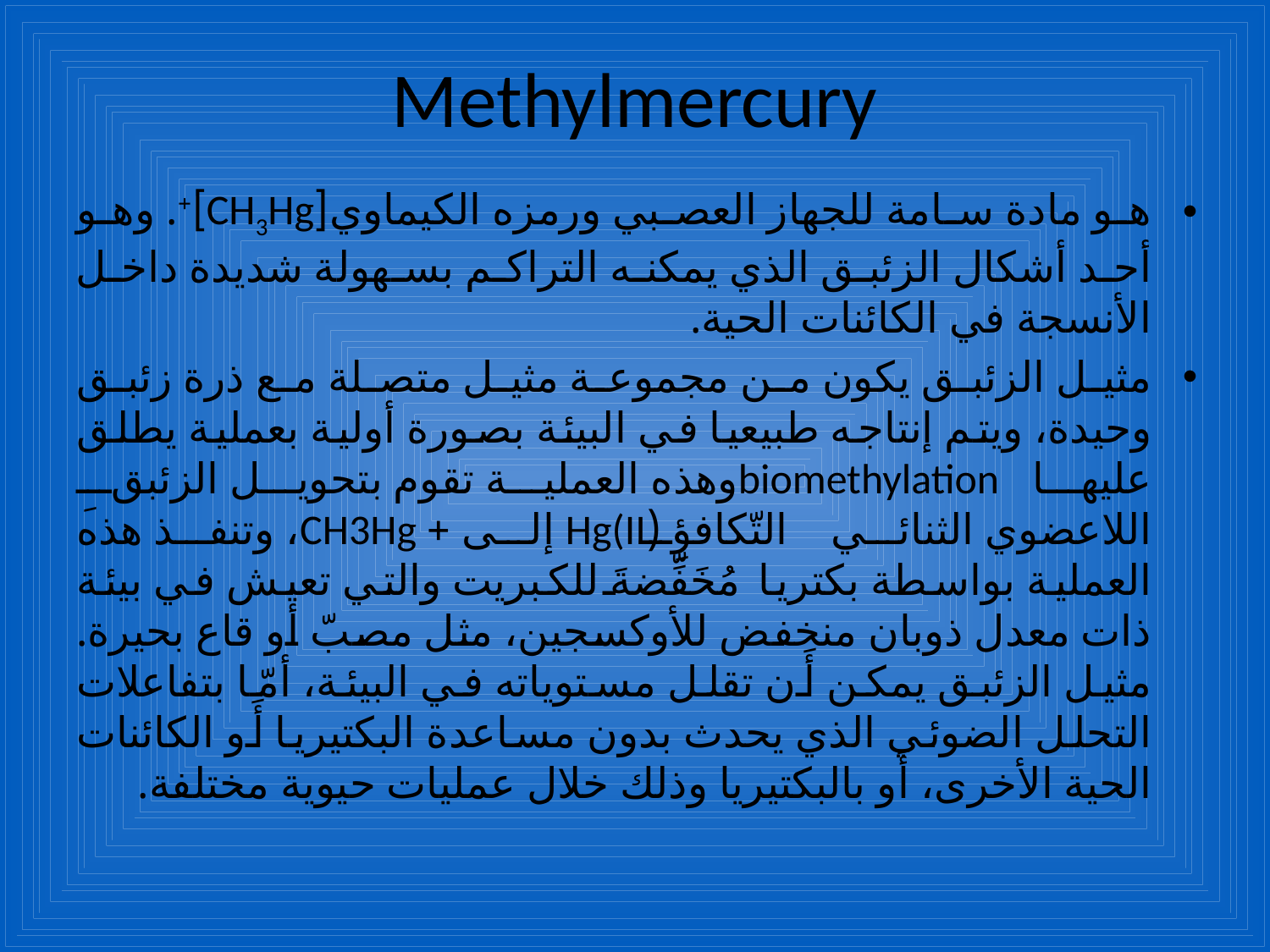

# Methylmercury
هو مادة سامة للجهاز العصبي ورمزه الكيماوي[CH3Hg]+. وهو أحد أشكال الزئبق الذي يمكنه التراكم بسهولة شديدة داخل الأنسجة في الكائنات الحية.
مثيل الزئبق يكون من مجموعة مثيل متصلة مع ذرة زئبق وحيدة، ويتم إنتاجه طبيعيا في البيئة بصورة أولية بعملية يطلق عليها   biomethylationوهذه العملية تقوم بتحويل الزئبقِ اللاعضوي الثنائي التّكافؤِ (Hg(II إلى + CH3Hg، وتنفذ هذه العملية بواسطة بكتريا مُخَفِّضةَ للكبريت والتي تعيش في بيئة ذات معدل ذوبان منخفض للأوكسجين، مثل مصبّ أو قاع بحيرة. مثيل الزئبق يمكن أَن تقلل مستوياته في البيئة، أمّا بتفاعلات التحلل الضوئي الذي يحدث بدون مساعدة البكتيريا أَو الكائنات الحية الأخرى، أَو بالبكتيريا وذلك خلال عمليات حيوية مختلفة.